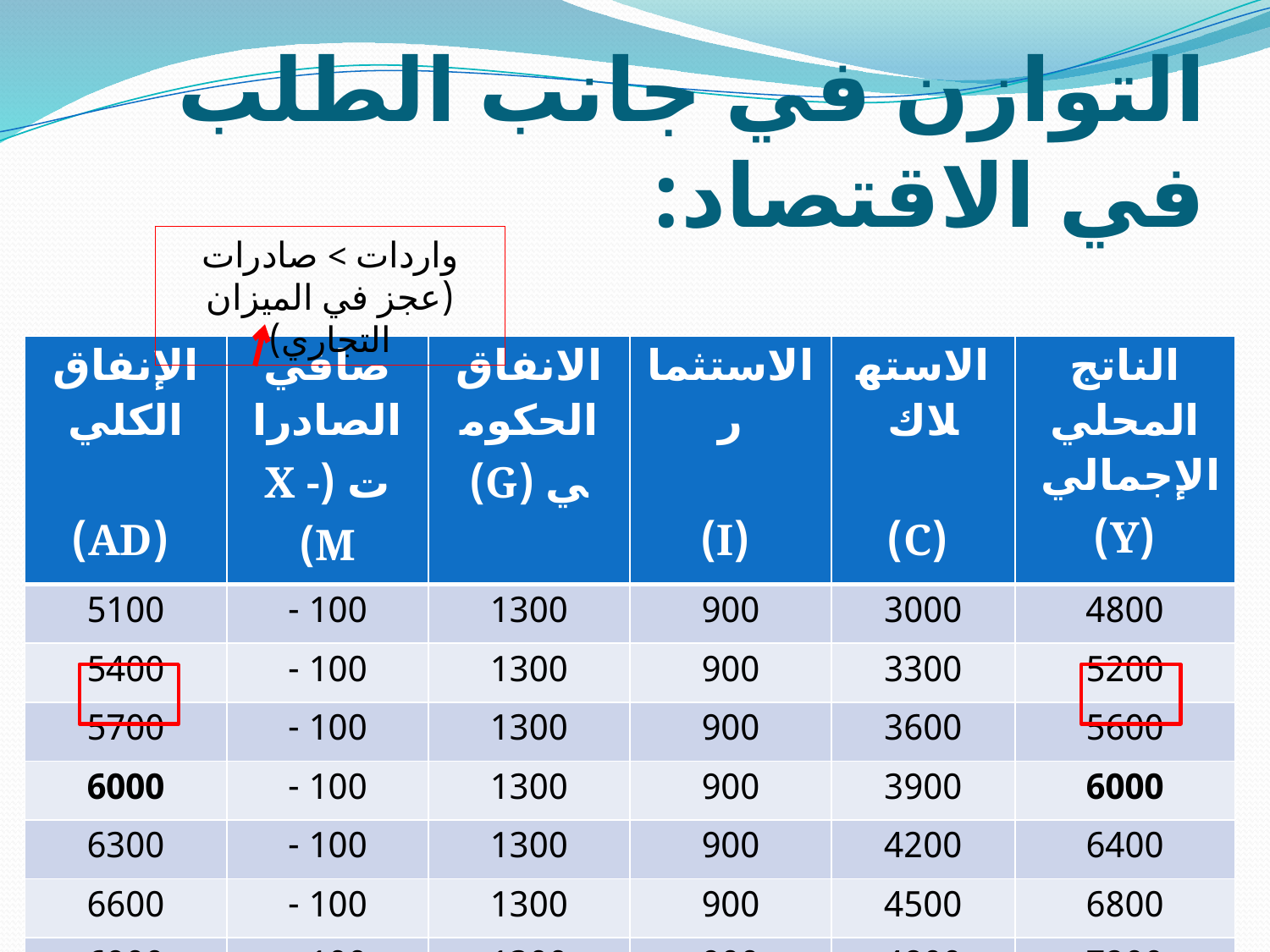

# التوازن في جانب الطلب في الاقتصاد:
واردات > صادرات
(عجز في الميزان التجاري)
| الإنفاق الكلي (AD) | صافي الصادرات (X - M) | الانفاق الحكومي (G) | الاستثمار (I) | الاستهلاك (C) | الناتج المحلي الإجمالي (Y) |
| --- | --- | --- | --- | --- | --- |
| 5100 | 100 - | 1300 | 900 | 3000 | 4800 |
| 5400 | 100 - | 1300 | 900 | 3300 | 5200 |
| 5700 | 100 - | 1300 | 900 | 3600 | 5600 |
| 6000 | 100 - | 1300 | 900 | 3900 | 6000 |
| 6300 | 100 - | 1300 | 900 | 4200 | 6400 |
| 6600 | 100 - | 1300 | 900 | 4500 | 6800 |
| 6900 | 100 - | 1300 | 900 | 4800 | 7200 |

أ.عايشة العجروش
8